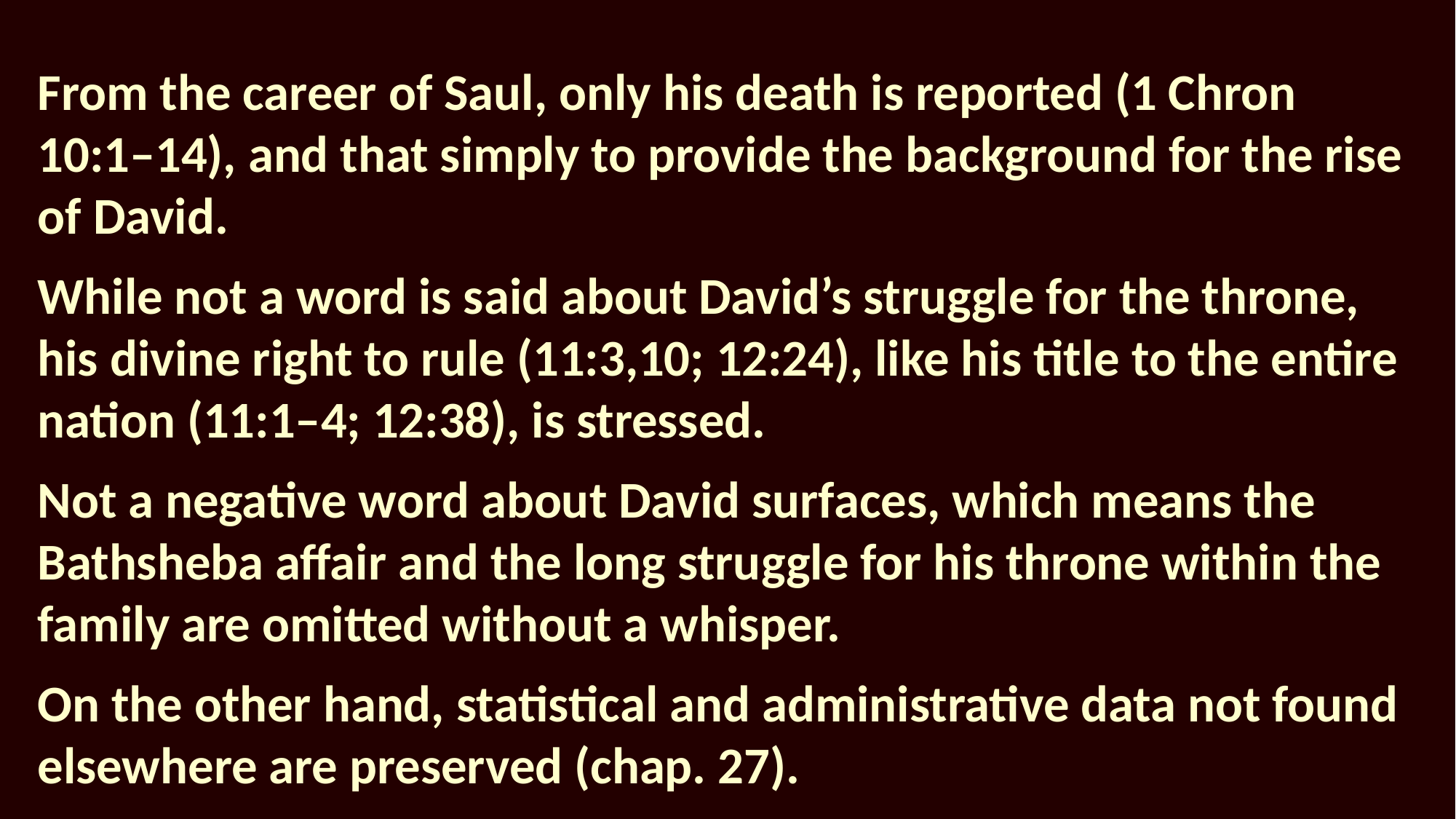

From the career of Saul, only his death is reported (1 Chron 10:1–14), and that simply to provide the background for the rise of David.
While not a word is said about David’s struggle for the throne, his divine right to rule (11:3,10; 12:24), like his title to the entire nation (11:1–4; 12:38), is stressed.
Not a negative word about David surfaces, which means the Bathsheba affair and the long struggle for his throne within the family are omitted without a whisper.
On the other hand, statistical and administrative data not found elsewhere are preserved (chap. 27).